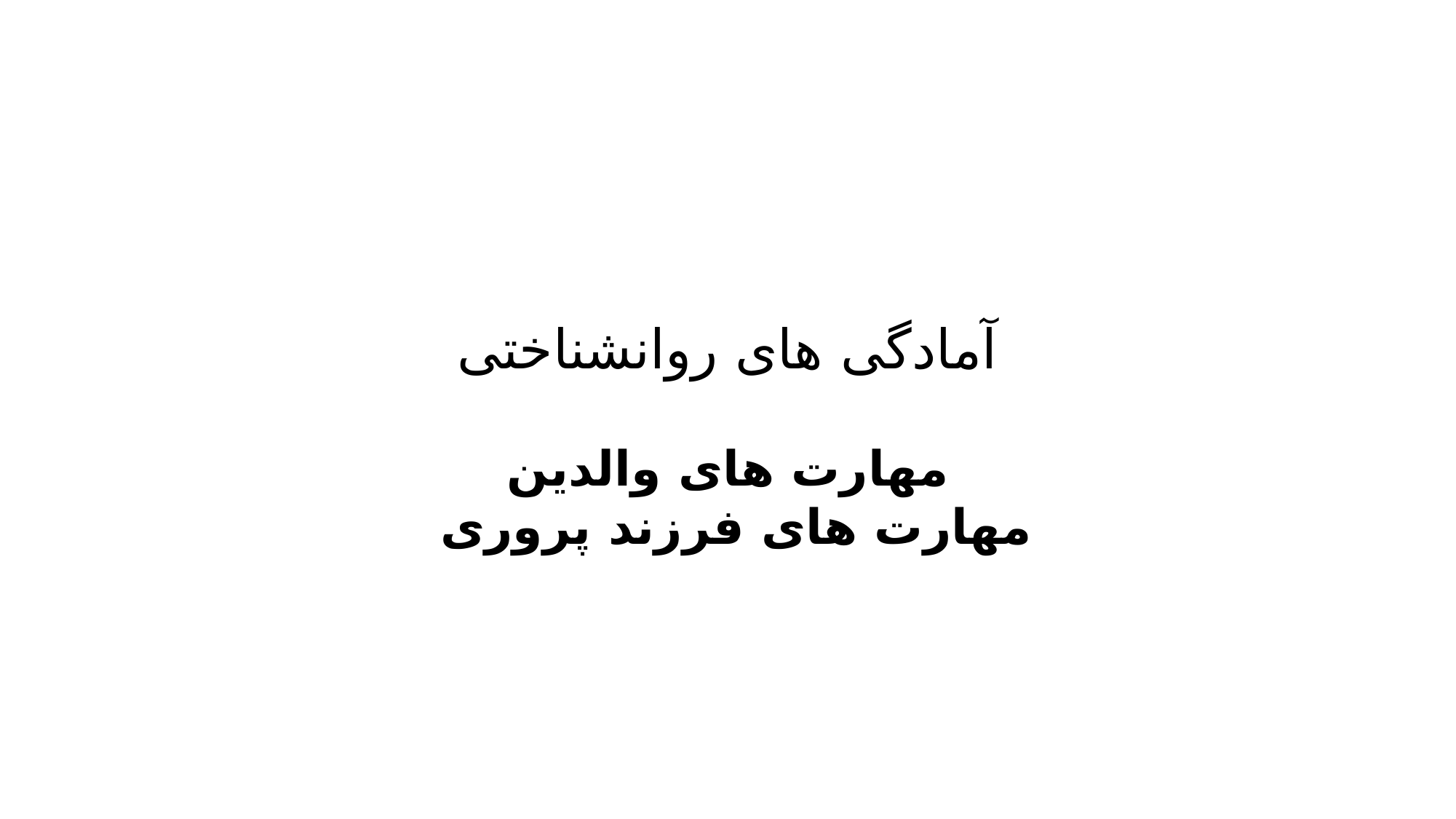

آمادگی های روانشناختی

مهارت های والدین
مهارت های فرزند پروری